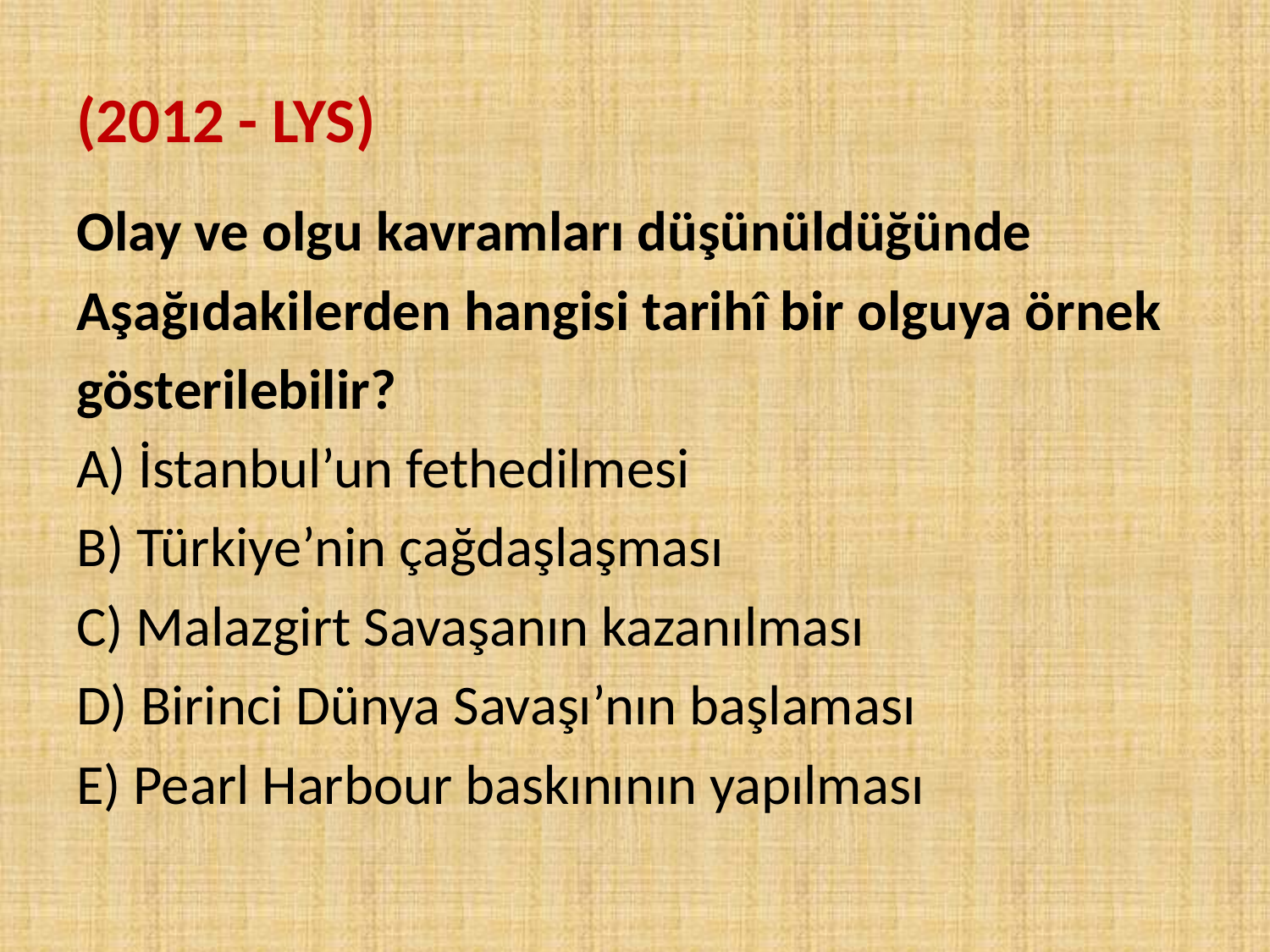

# (2012 - LYS)
Olay ve olgu kavramları düşünüldüğünde
Aşağıdakilerden hangisi tarihî bir olguya örnek
gösterilebilir?
A) İstanbul’un fethedilmesi
B) Türkiye’nin çağdaşlaşması
C) Malazgirt Savaşanın kazanılması
D) Birinci Dünya Savaşı’nın başlaması
E) Pearl Harbour baskınının yapılması